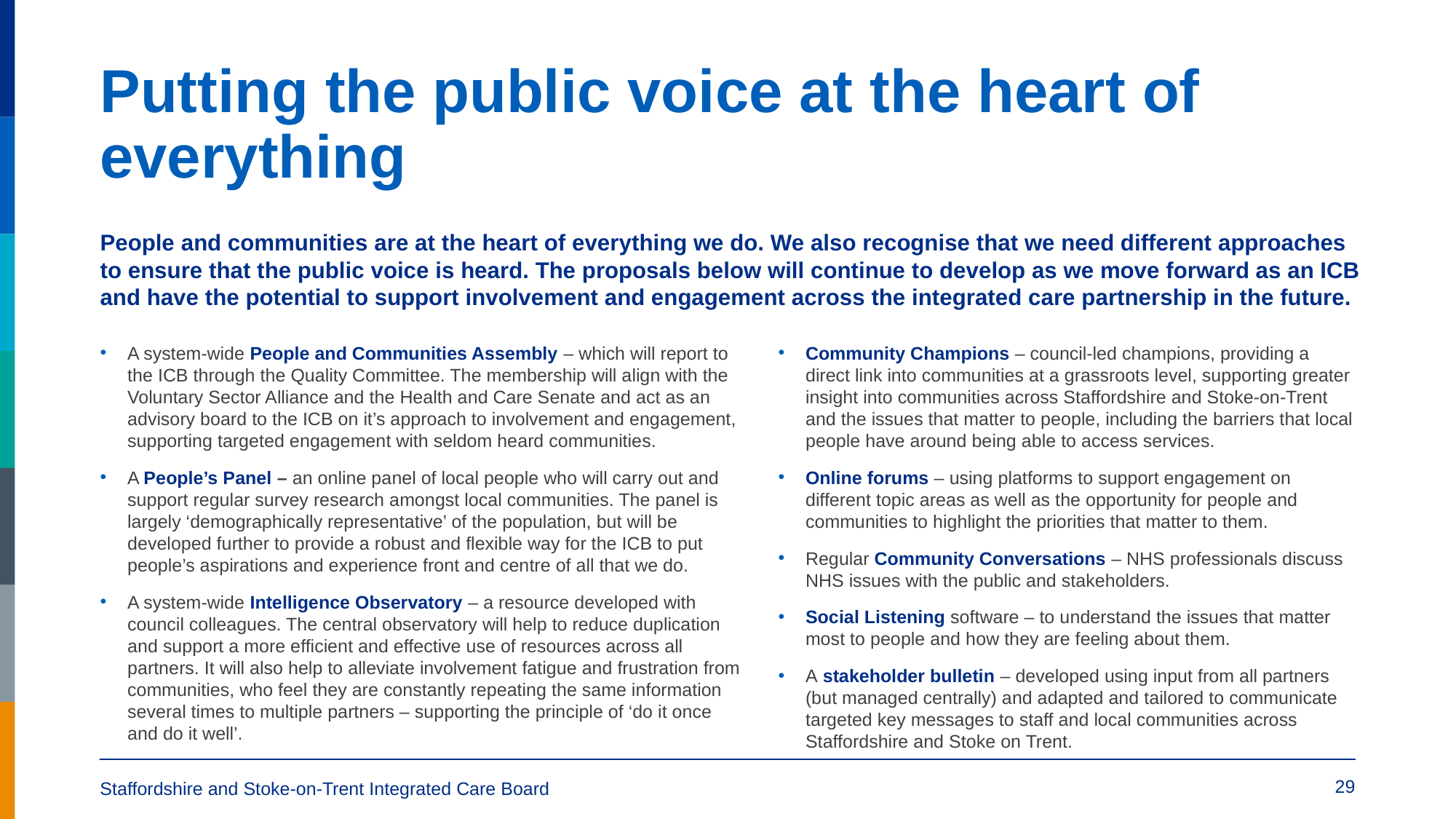

# Putting the public voice at the heart of everything
People and communities are at the heart of everything we do. We also recognise that we need different approaches to ensure that the public voice is heard. The proposals below will continue to develop as we move forward as an ICB and have the potential to support involvement and engagement across the integrated care partnership in the future.
A system-wide People and Communities Assembly – which will report to the ICB through the Quality Committee. The membership will align with the Voluntary Sector Alliance and the Health and Care Senate and act as an advisory board to the ICB on it’s approach to involvement and engagement, supporting targeted engagement with seldom heard communities.
A People’s Panel – an online panel of local people who will carry out and support regular survey research amongst local communities. The panel is largely ‘demographically representative’ of the population, but will be developed further to provide a robust and flexible way for the ICB to put people’s aspirations and experience front and centre of all that we do.
A system-wide Intelligence Observatory – a resource developed with council colleagues. The central observatory will help to reduce duplication and support a more efficient and effective use of resources across all partners. It will also help to alleviate involvement fatigue and frustration from communities, who feel they are constantly repeating the same information several times to multiple partners – supporting the principle of ‘do it once and do it well’.

Community Champions – council-led champions, providing a direct link into communities at a grassroots level, supporting greater insight into communities across Staffordshire and Stoke-on-Trent and the issues that matter to people, including the barriers that local people have around being able to access services.
Online forums – using platforms to support engagement on different topic areas as well as the opportunity for people and communities to highlight the priorities that matter to them.
Regular Community Conversations – NHS professionals discuss NHS issues with the public and stakeholders.
Social Listening software – to understand the issues that matter most to people and how they are feeling about them.
A stakeholder bulletin – developed using input from all partners (but managed centrally) and adapted and tailored to communicate targeted key messages to staff and local communities across Staffordshire and Stoke on Trent.

29
Staffordshire and Stoke-on-Trent Integrated Care Board